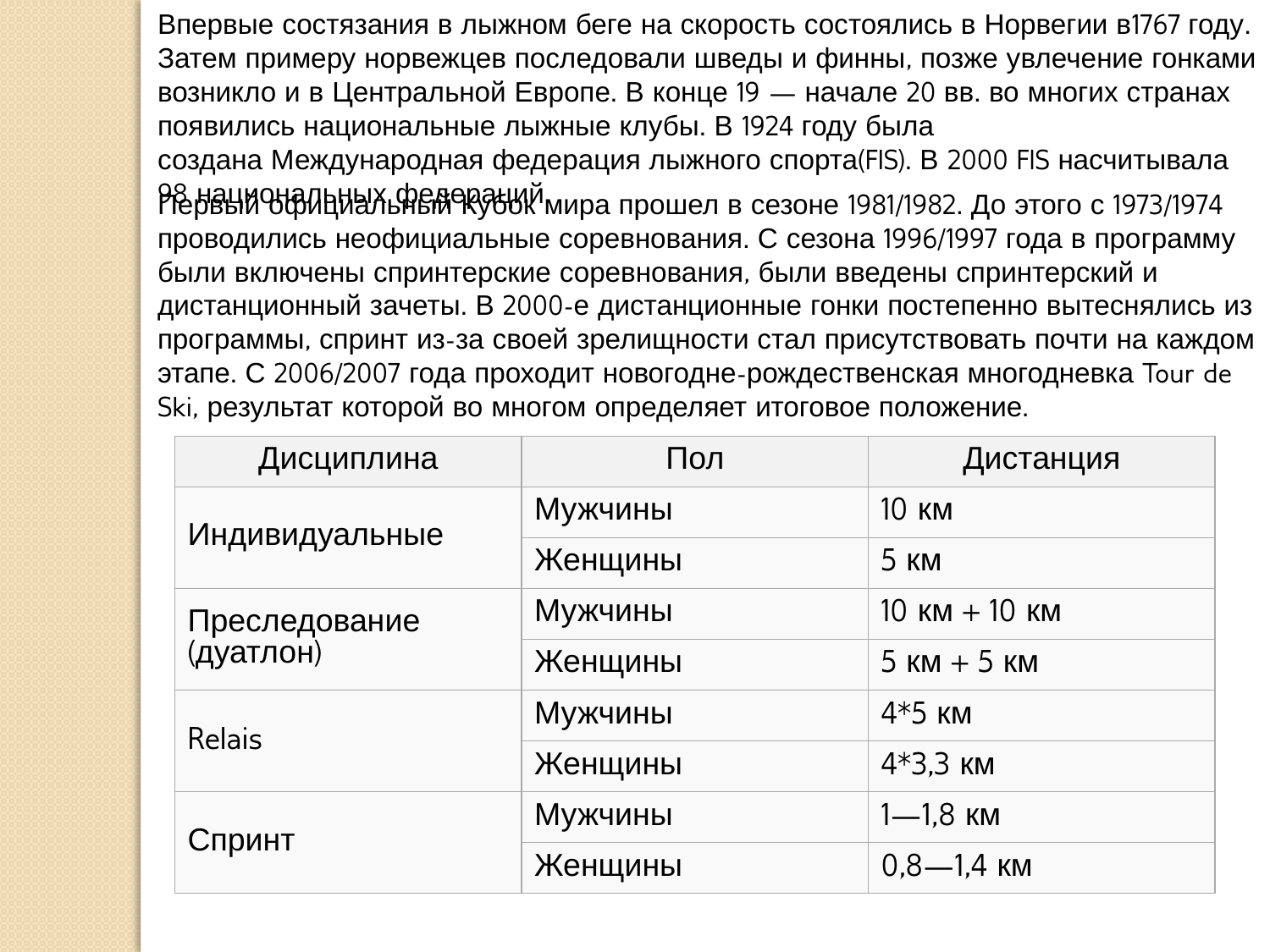

Впервые состязания в лыжном беге на скорость состоялись в Норвегии в1767 году. Затем примеру норвежцев последовали шведы и финны, позже увлечение гонками возникло и в Центральной Европе. В конце 19 — начале 20 вв. во многих странах появились национальные лыжные клубы. В 1924 году была создана Международная федерация лыжного спорта(FIS). В 2000 FIS насчитывала 98 национальных федераций.

Первый официальный Кубок мира прошел в сезоне 1981/1982. До этого с 1973/1974 проводились неофициальные соревнования. С сезона 1996/1997 года в программу были включены спринтерские соревнования, были введены спринтерский и дистанционный зачеты. В 2000-е дистанционные гонки постепенно вытеснялись из программы, спринт из-за своей зрелищности стал присутствовать почти на каждом этапе. С 2006/2007 года проходит новогодне-рождественская многодневка Tour de Ski, результат которой во многом определяет итоговое положение.

| Дисциплина | Пол | Дистанция |
| --- | --- | --- |
| Индивидуальные | Мужчины | 10 км |
|  | Женщины | 5 км |
| Преследование (дуатлон) | Мужчины | 10 км + 10 км |
|  | Женщины | 5 км + 5 км |
| Relais | Мужчины | 4\*5 км |
|  | Женщины | 4\*3,3 км |
| Спринт | Мужчины | 1—1,8 км |
|  | Женщины | 0,8—1,4 км |